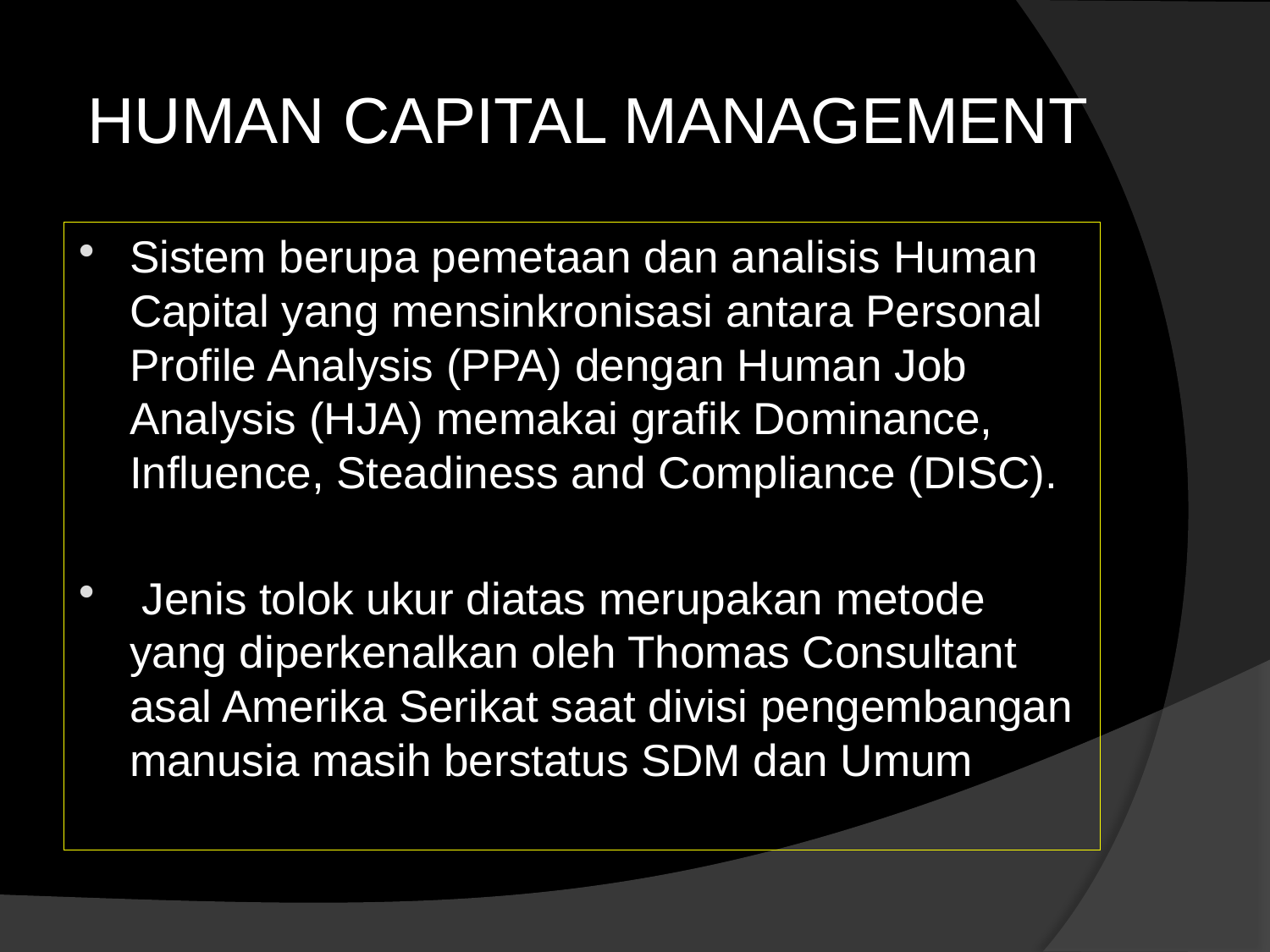

# HUMAN CAPITAL MANAGEMENT
Sistem berupa pemetaan dan analisis Human Capital yang mensinkronisasi antara Personal Profile Analysis (PPA) dengan Human Job Analysis (HJA) memakai grafik Dominance, Influence, Steadiness and Compliance (DISC).

 Jenis tolok ukur diatas merupakan metode yang diperkenalkan oleh Thomas Consultant asal Amerika Serikat saat divisi pengembangan manusia masih berstatus SDM dan Umum